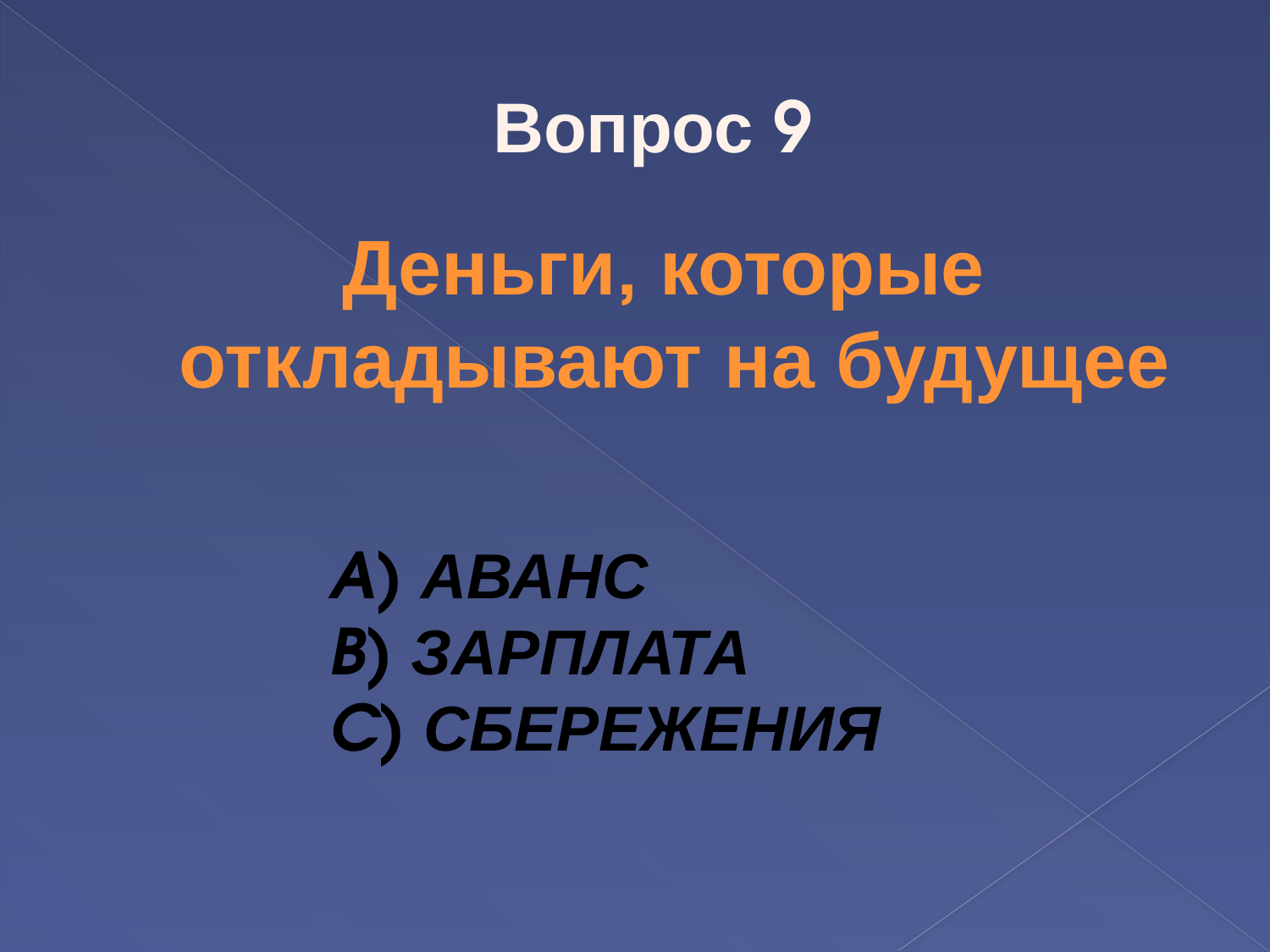

Вопрос 9
Деньги, которые
откладывают на будущее
A) АВАНС
B) ЗАРПЛАТА
C) СБЕРЕЖЕНИЯ